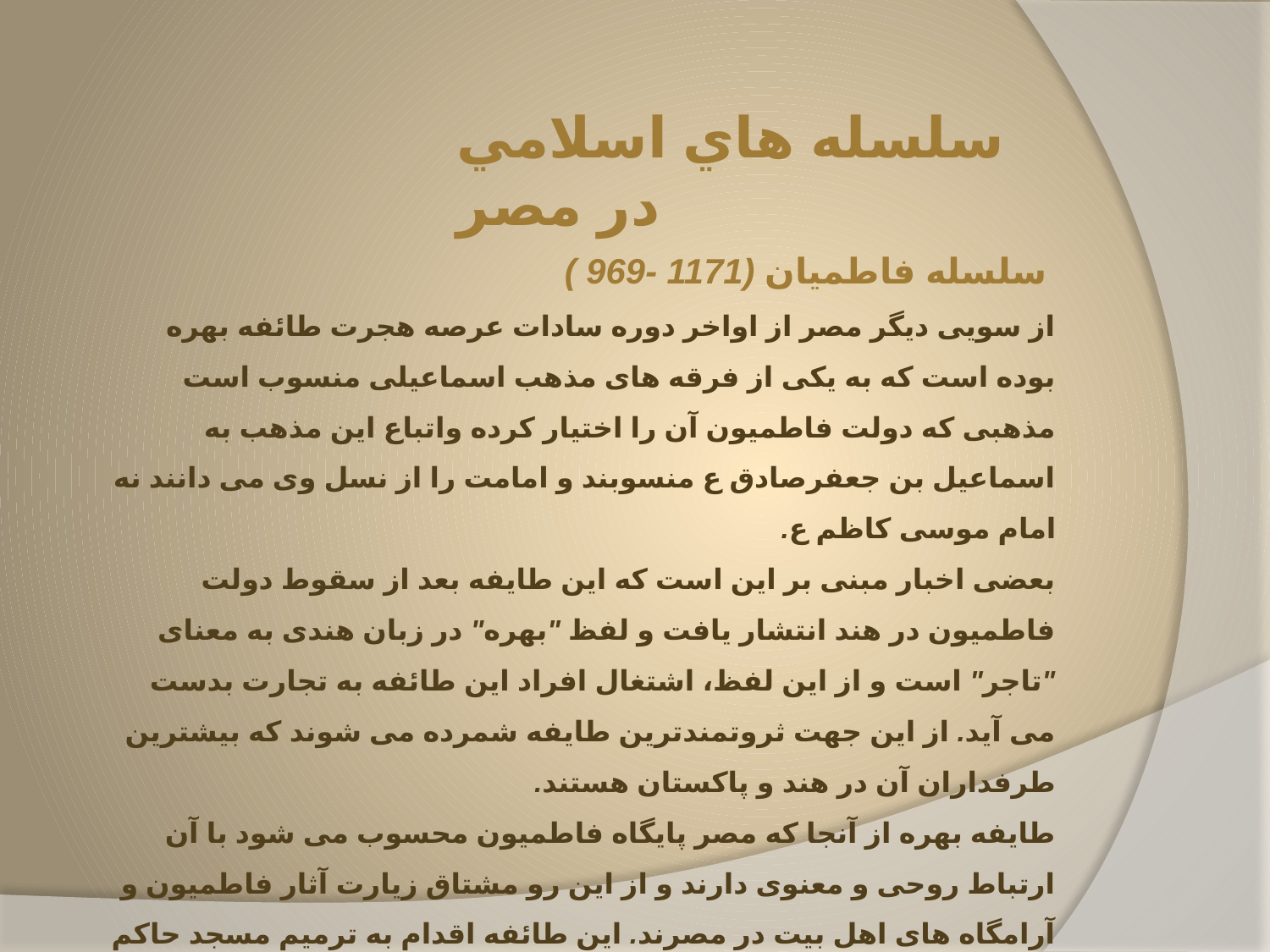

سلسله هاي اسلامي در مصر
 سلسله فاطميان (1171 -969 )
از سویی دیگر مصر از اواخر دوره سادات عرصه هجرت طائفه بهره بوده است که به یکی از فرقه های مذهب اسماعیلی منسوب است مذهبی که دولت فاطمیون آن را اختیار کرده واتباع این مذهب به اسماعیل بن جعفرصادق ع منسوبند و امامت را از نسل وی می دانند نه امام موسی کاظم ع.
بعضی اخبار مبنی بر این است که این طایفه بعد از سقوط دولت فاطمیون در هند انتشار یافت و لفظ "بهره" در زبان هندی به معنای "تاجر" است و از این لفظ، اشتغال افراد این طائفه به تجارت بدست می آید. از این جهت ثروتمندترین طایفه شمرده می شوند که بیشترین طرفداران آن در هند و پاکستان هستند.
طایفه بهره از آنجا که مصر پایگاه فاطمیون محسوب می شود با آن ارتباط روحی و معنوی دارند و از این رو مشتاق زیارت آثار فاطمیون و آرامگاه های اهل بیت در مصرند. این طائفه اقدام به ترمیم مسجد حاکم فاطمی به نام مسجد الانور در قاهره نمودند، مسجدی که برای اقامه مناسک دینیشان به آنجا می روند. بعضی از آنها دارای املاک و مغازه های تجاری در اطراف مسجد هستند و در آنجا ساکنند.